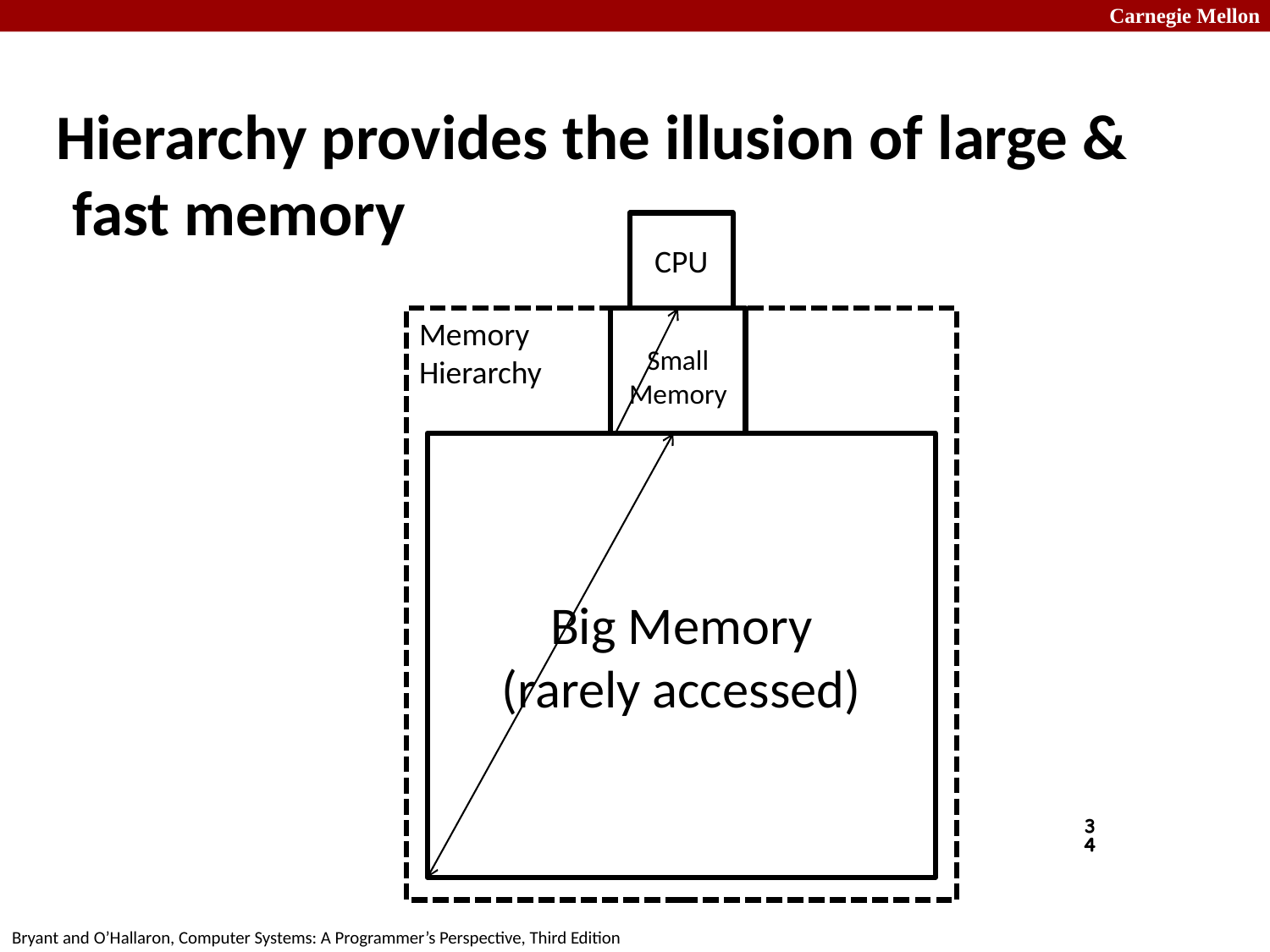

# Hierarchy provides the illusion of large & fast memory
CPU
Memory
Hierarchy
Small Memory
Big Memory
(rarely accessed)
34